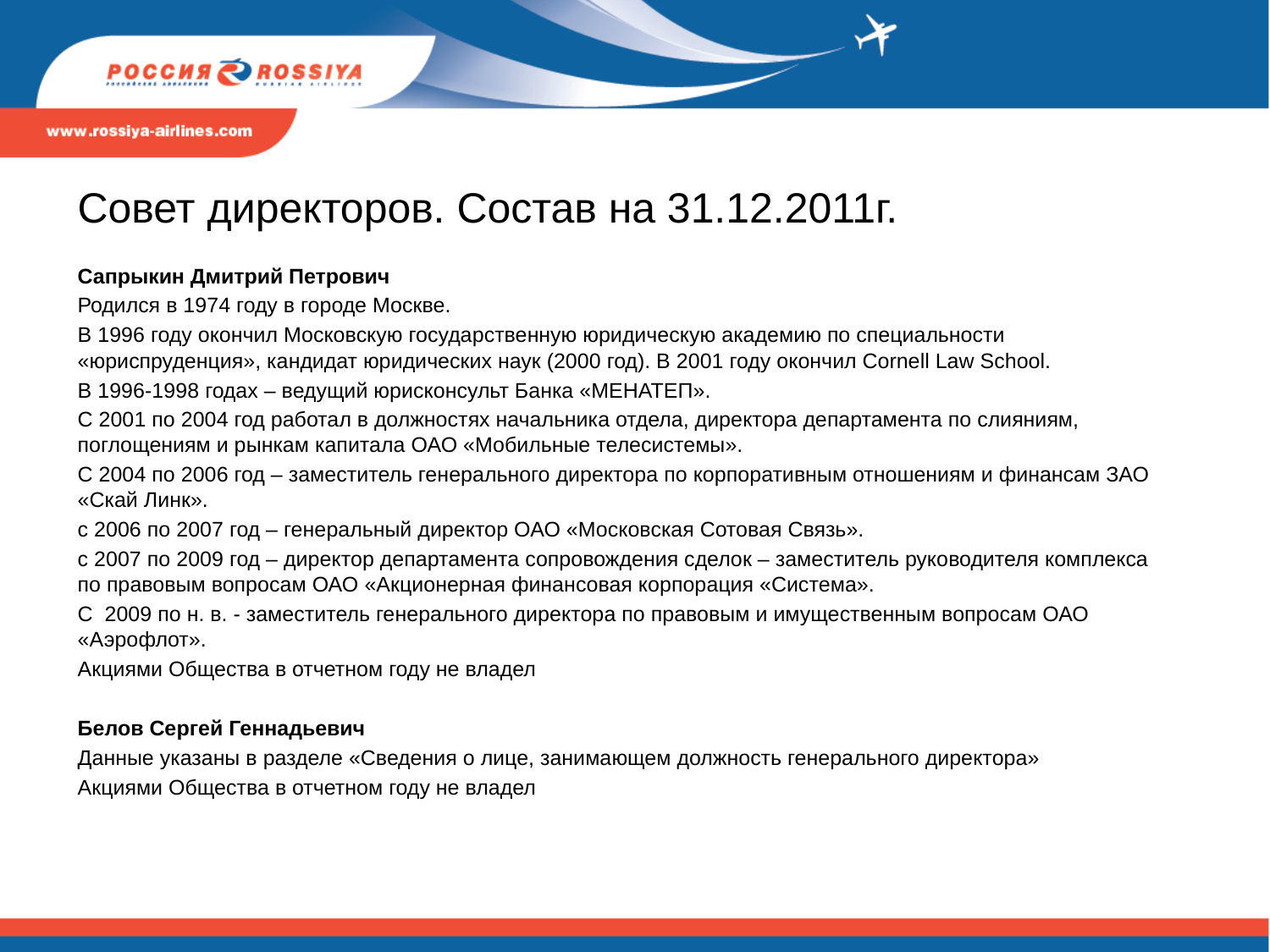

# Совет директоров. Состав на 31.12.2011г.
Сапрыкин Дмитрий Петрович
Родился в 1974 году в городе Москве.
В 1996 году окончил Московскую государственную юридическую академию по специальности «юриспруденция», кандидат юридических наук (2000 год). В 2001 году окончил Cornell Law School.
В 1996-1998 годах – ведущий юрисконсульт Банка «МЕНАТЕП».
С 2001 по 2004 год работал в должностях начальника отдела, директора департамента по слияниям, поглощениям и рынкам капитала ОАО «Мобильные телесистемы».
С 2004 по 2006 год – заместитель генерального директора по корпоративным отношениям и финансам ЗАО «Скай Линк».
с 2006 по 2007 год – генеральный директор ОАО «Московская Сотовая Связь».
с 2007 по 2009 год – директор департамента сопровождения сделок – заместитель руководителя комплекса по правовым вопросам ОАО «Акционерная финансовая корпорация «Система».
С  2009 по н. в. - заместитель генерального директора по правовым и имущественным вопросам ОАО «Аэрофлот».
Акциями Общества в отчетном году не владел

Белов Сергей Геннадьевич
Данные указаны в разделе «Сведения о лице, занимающем должность генерального директора»
Акциями Общества в отчетном году не владел